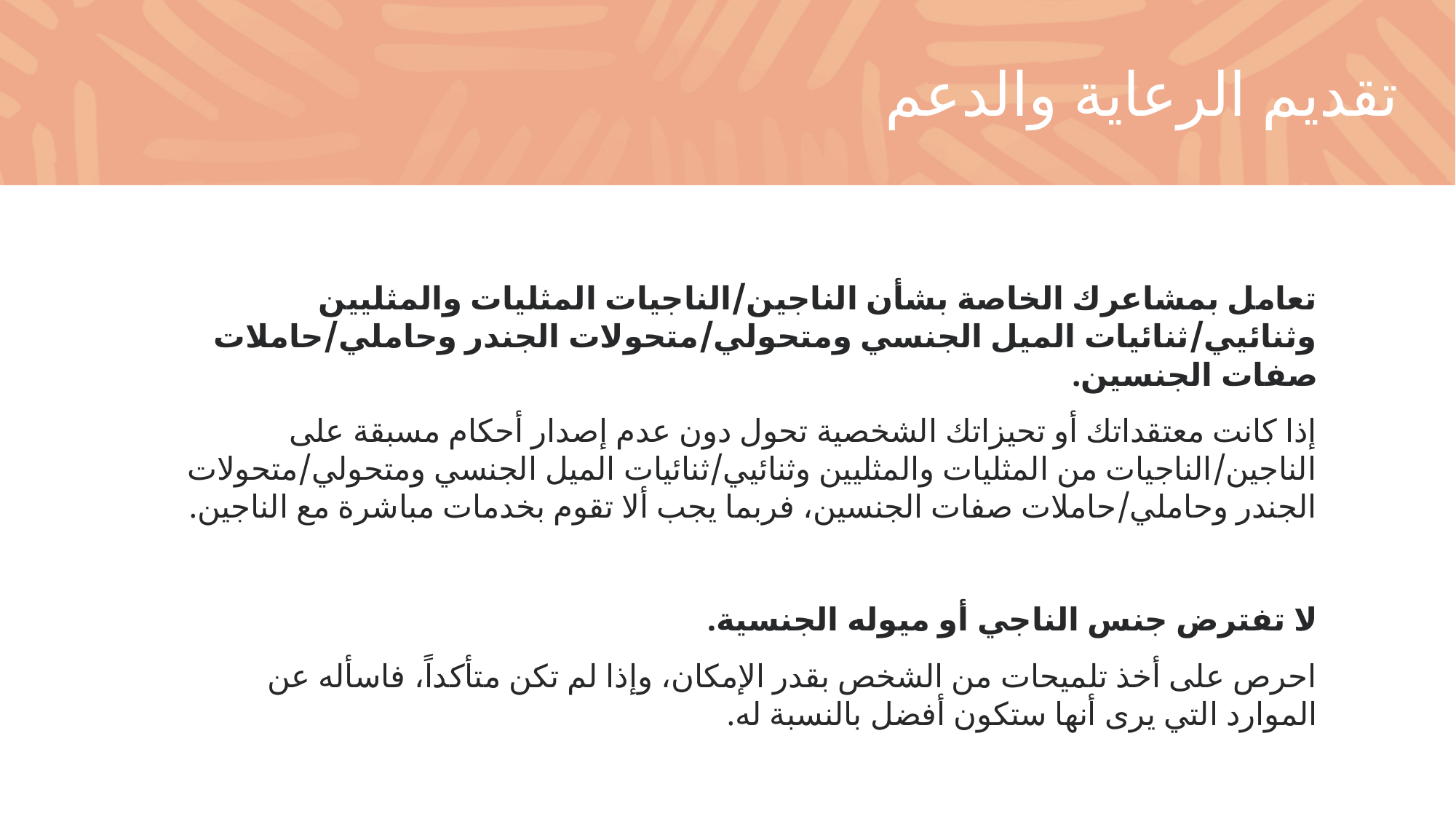

تقديم الرعاية والدعم
تعامل بمشاعرك الخاصة بشأن الناجين/الناجيات المثليات والمثليين وثنائيي/ثنائيات الميل الجنسي ومتحولي/متحولات الجندر وحاملي/حاملات صفات الجنسين.
إذا كانت معتقداتك أو تحيزاتك الشخصية تحول دون عدم إصدار أحكام مسبقة على الناجين/الناجيات من المثليات والمثليين وثنائيي/ثنائيات الميل الجنسي ومتحولي/متحولات الجندر وحاملي/حاملات صفات الجنسين، فربما يجب ألا تقوم بخدمات مباشرة مع الناجين.

لا تفترض جنس الناجي أو ميوله الجنسية.
احرص على أخذ تلميحات من الشخص بقدر الإمكان، وإذا لم تكن متأكداً، فاسأله عن الموارد التي يرى أنها ستكون أفضل بالنسبة له.